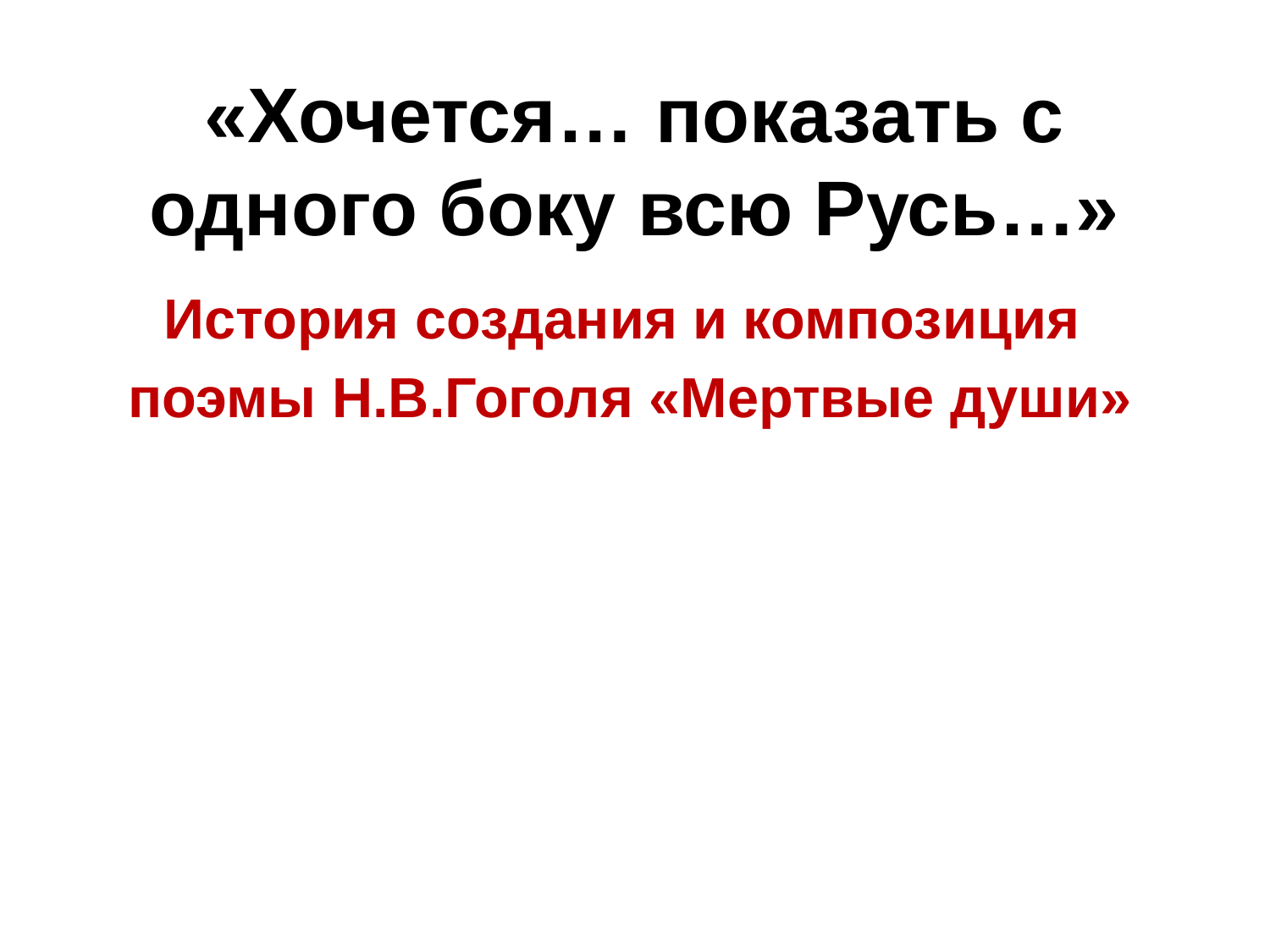

# «Хочется… показать с одного боку всю Русь…»
История создания и композиция
поэмы Н.В.Гоголя «Мертвые души»